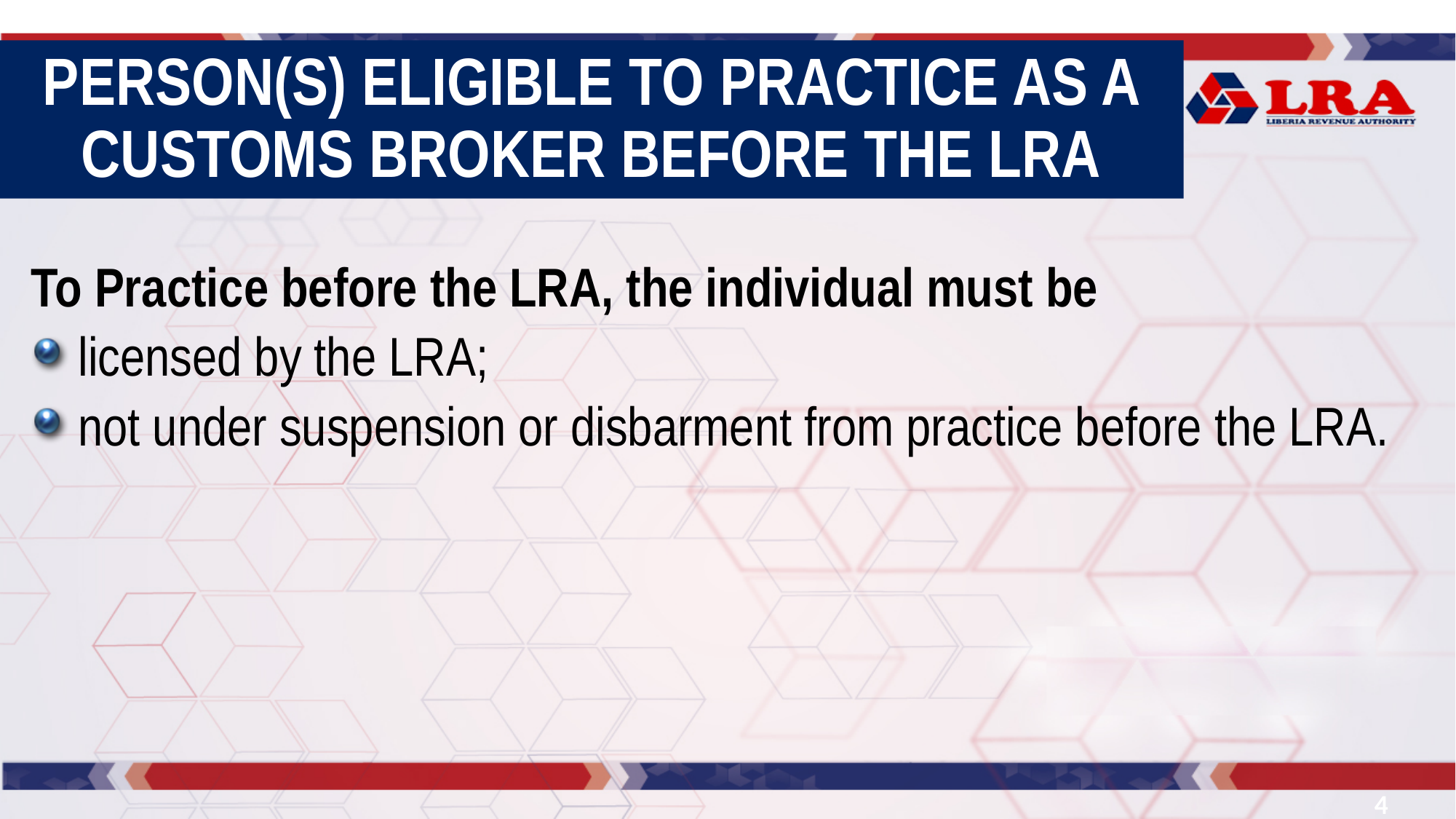

PERSON(S) ELIGIBLE TO PRACTICE AS A CUSTOMS BROKER BEFORE THE LRA

To Practice before the LRA, the individual must be
licensed by the LRA;
not under suspension or disbarment from practice before the LRA.

4